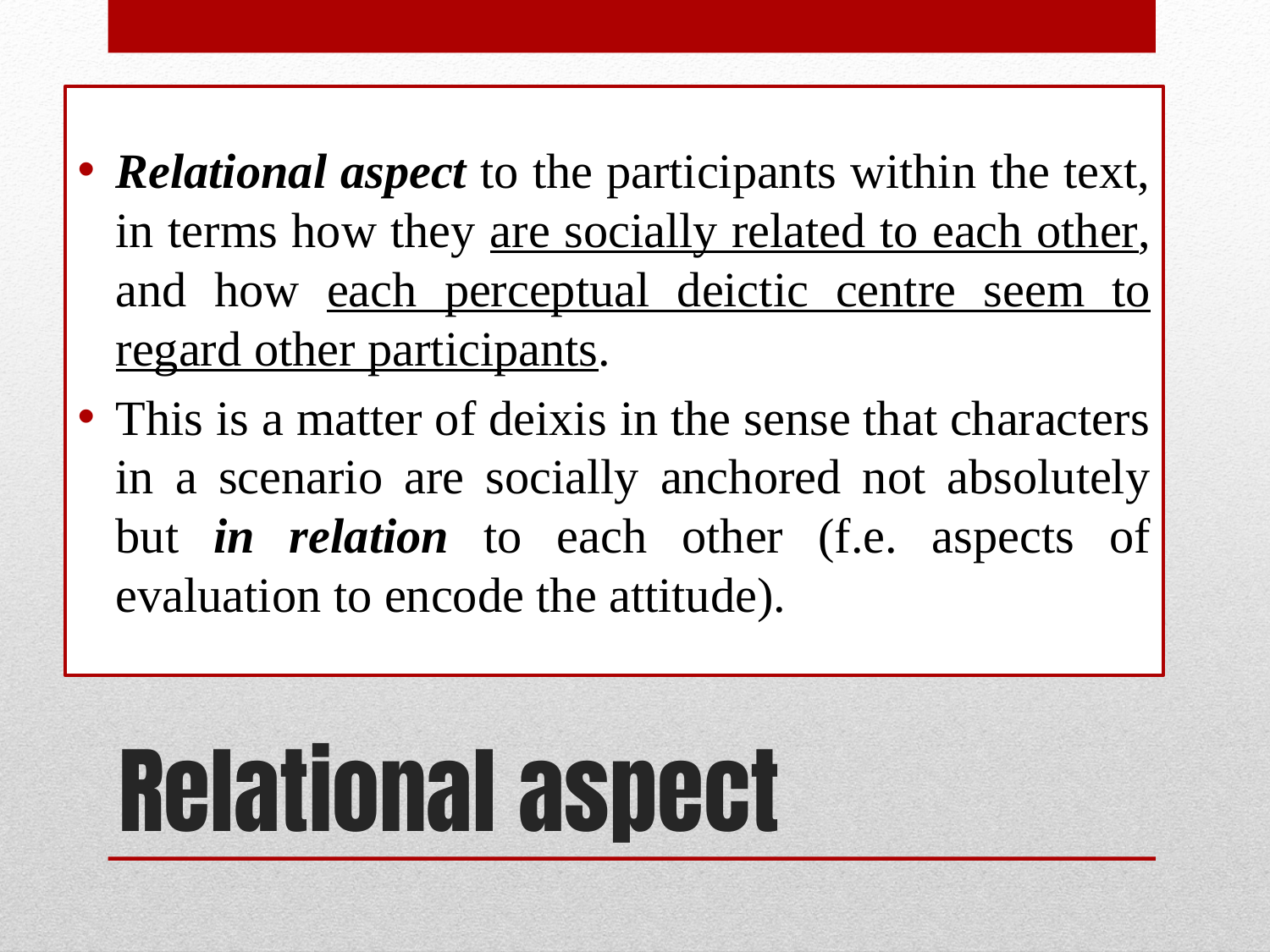

Relational aspect to the participants within the text, in terms how they are socially related to each other, and how each perceptual deictic centre seem to regard other participants.
This is a matter of deixis in the sense that characters in a scenario are socially anchored not absolutely but in relation to each other (f.e. aspects of evaluation to encode the attitude).
# Relational aspect